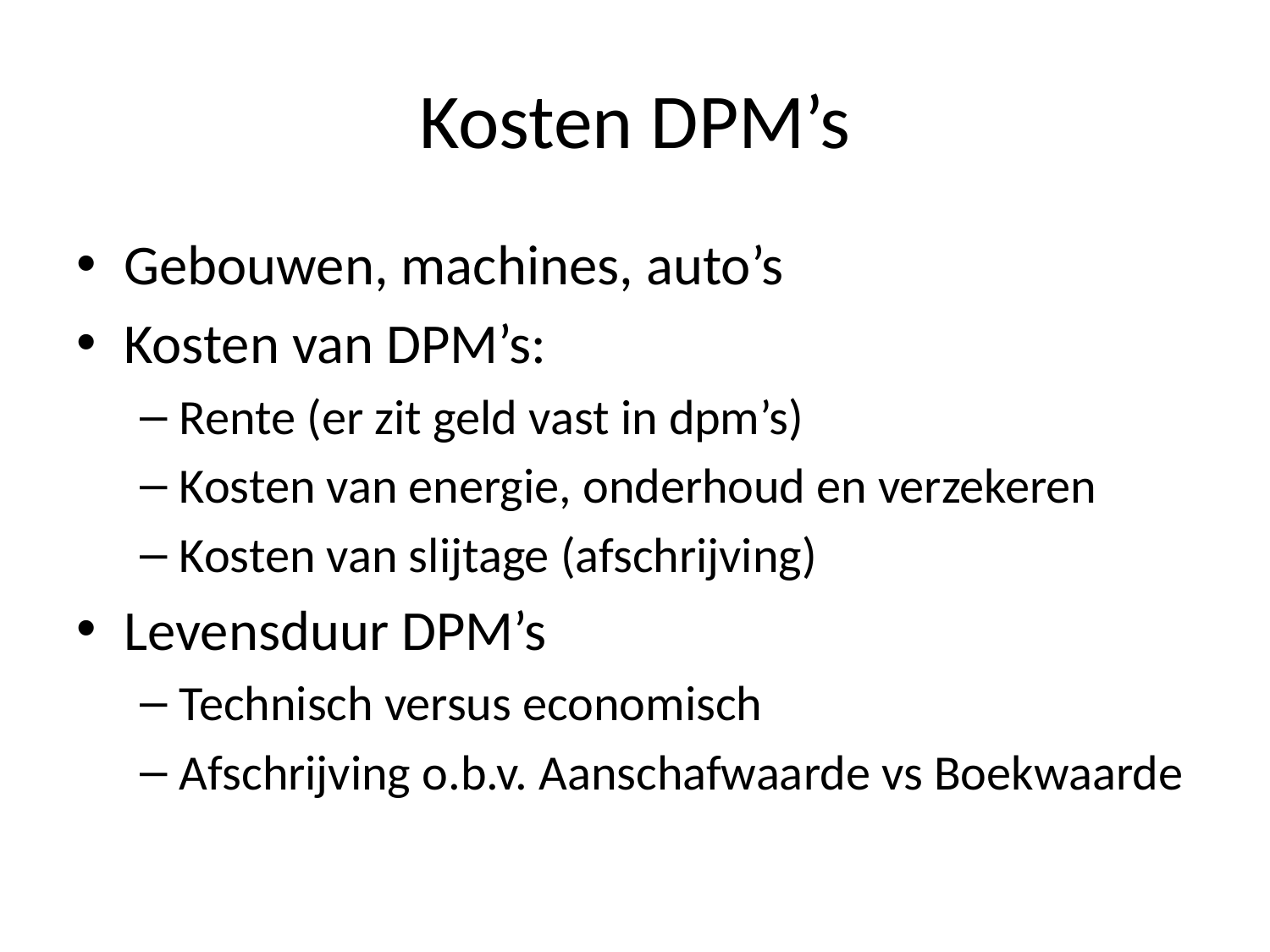

# Kosten DPM’s
Gebouwen, machines, auto’s
Kosten van DPM’s:
Rente (er zit geld vast in dpm’s)
Kosten van energie, onderhoud en verzekeren
Kosten van slijtage (afschrijving)
Levensduur DPM’s
Technisch versus economisch
Afschrijving o.b.v. Aanschafwaarde vs Boekwaarde